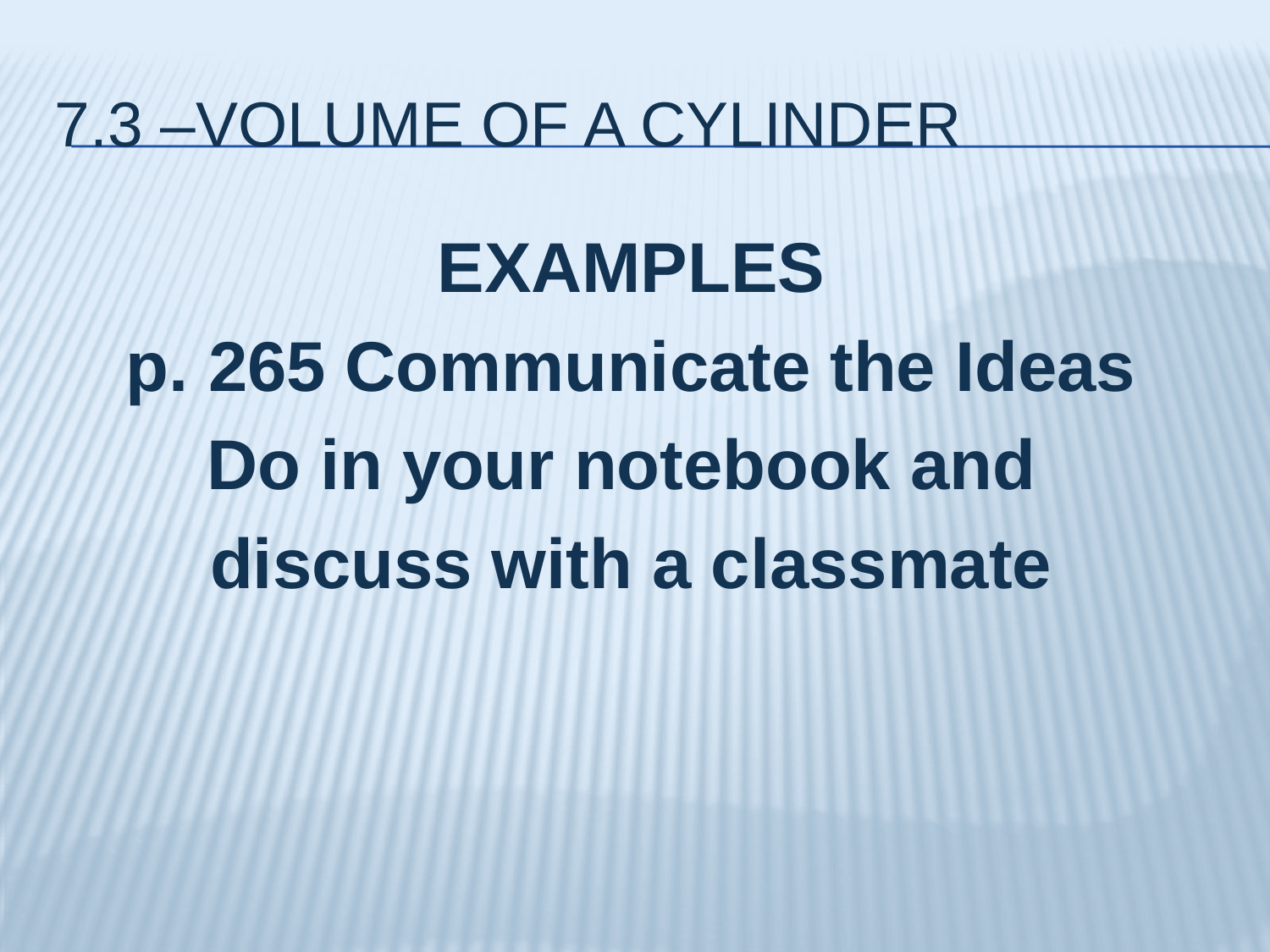

# 7.3 –Volume of a Cylinder
EXAMPLES
p. 265 Communicate the Ideas
Do in your notebook and
discuss with a classmate